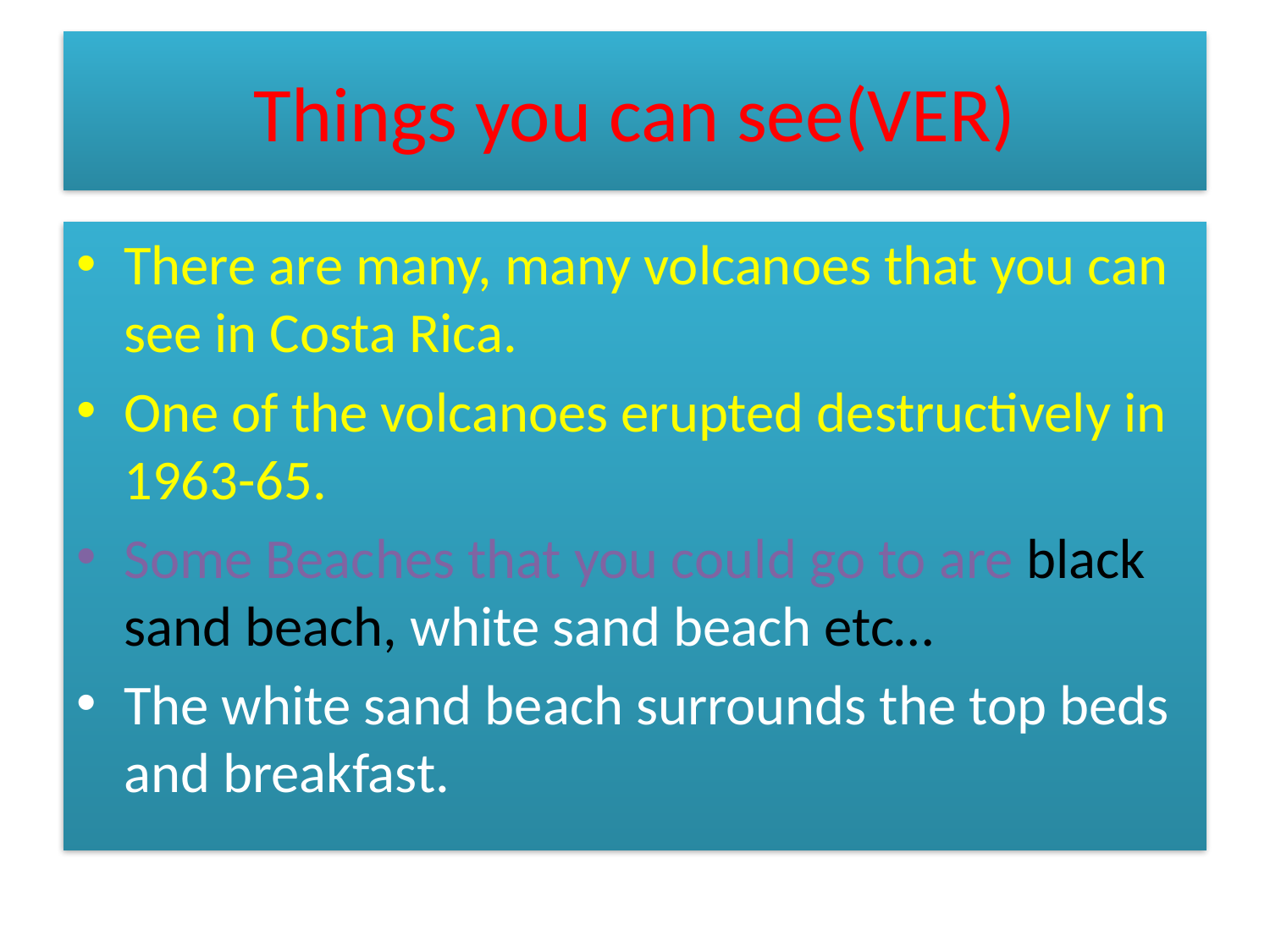

# Things you can see(VER)
There are many, many volcanoes that you can see in Costa Rica.
One of the volcanoes erupted destructively in 1963-65.
Some Beaches that you could go to are black sand beach, white sand beach etc…
The white sand beach surrounds the top beds and breakfast.